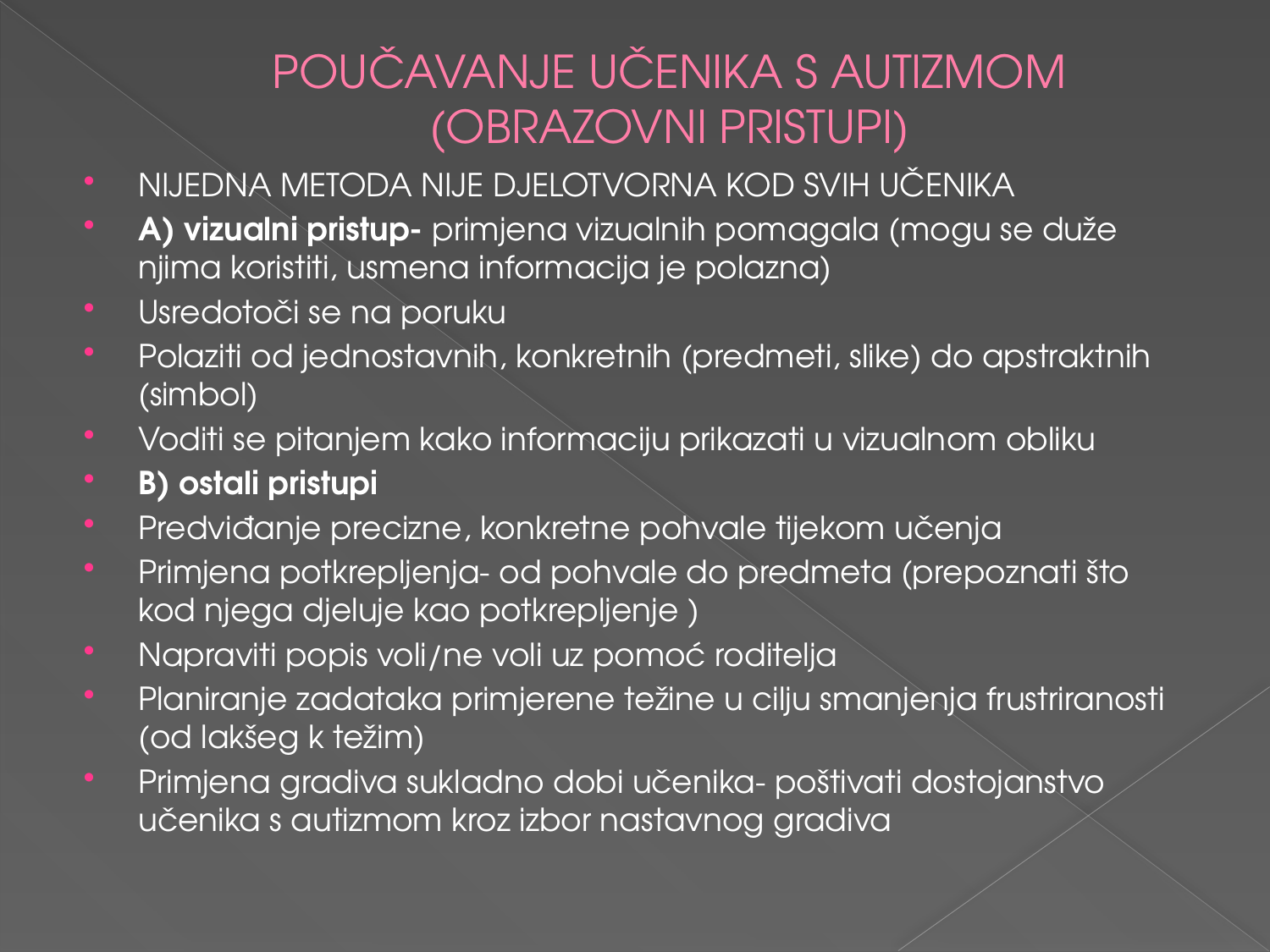

# POUČAVANJE UČENIKA S AUTIZMOM (OBRAZOVNI PRISTUPI)
NIJEDNA METODA NIJE DJELOTVORNA KOD SVIH UČENIKA
A) vizualni pristup- primjena vizualnih pomagala (mogu se duže njima koristiti, usmena informacija je polazna)
Usredotoči se na poruku
Polaziti od jednostavnih, konkretnih (predmeti, slike) do apstraktnih (simbol)
Voditi se pitanjem kako informaciju prikazati u vizualnom obliku
B) ostali pristupi
Predviđanje precizne, konkretne pohvale tijekom učenja
Primjena potkrepljenja- od pohvale do predmeta (prepoznati što kod njega djeluje kao potkrepljenje )
Napraviti popis voli/ne voli uz pomoć roditelja
Planiranje zadataka primjerene težine u cilju smanjenja frustriranosti (od lakšeg k težim)
Primjena gradiva sukladno dobi učenika- poštivati dostojanstvo učenika s autizmom kroz izbor nastavnog gradiva